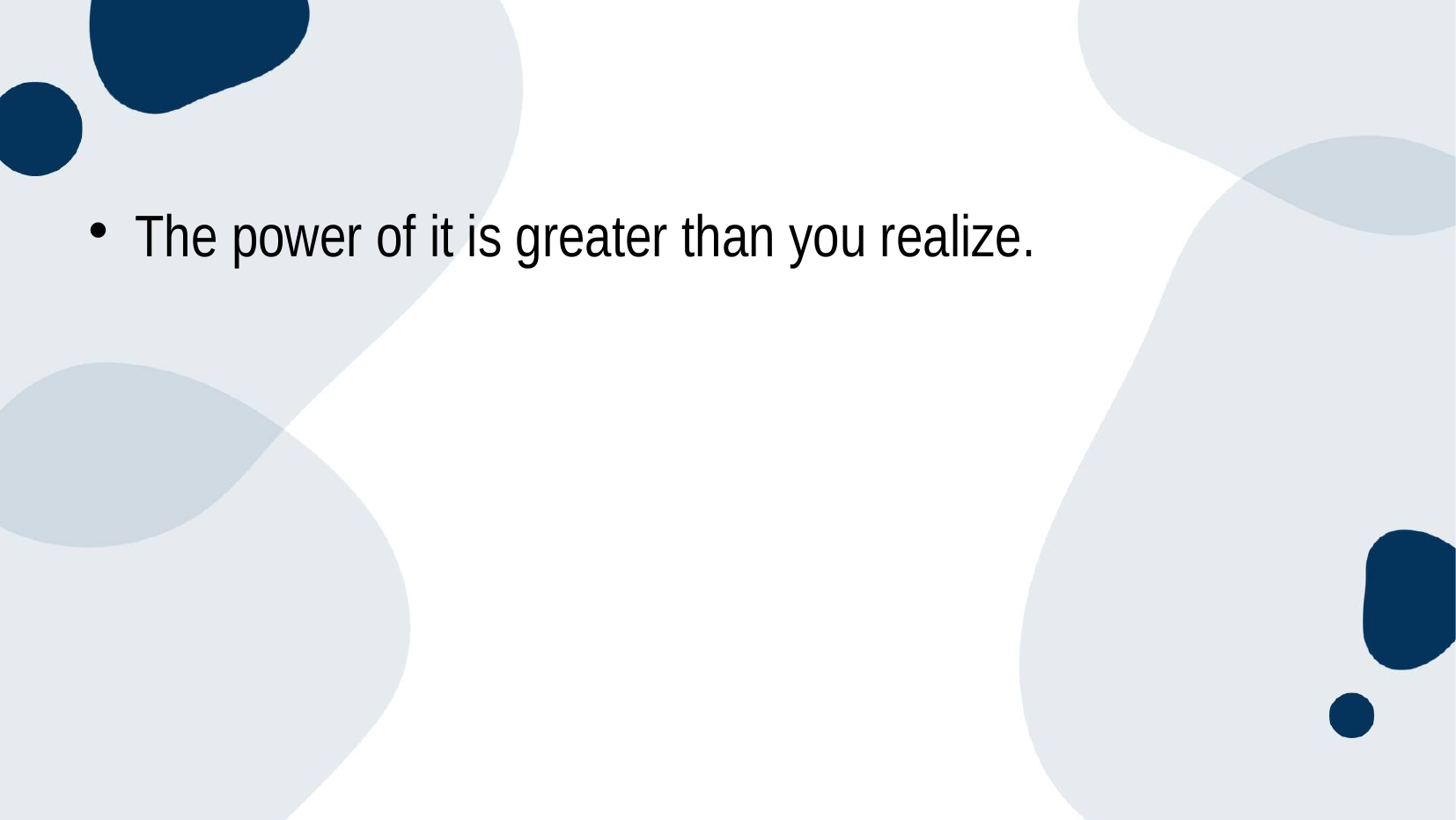

#
The power of it is greater than you realize.